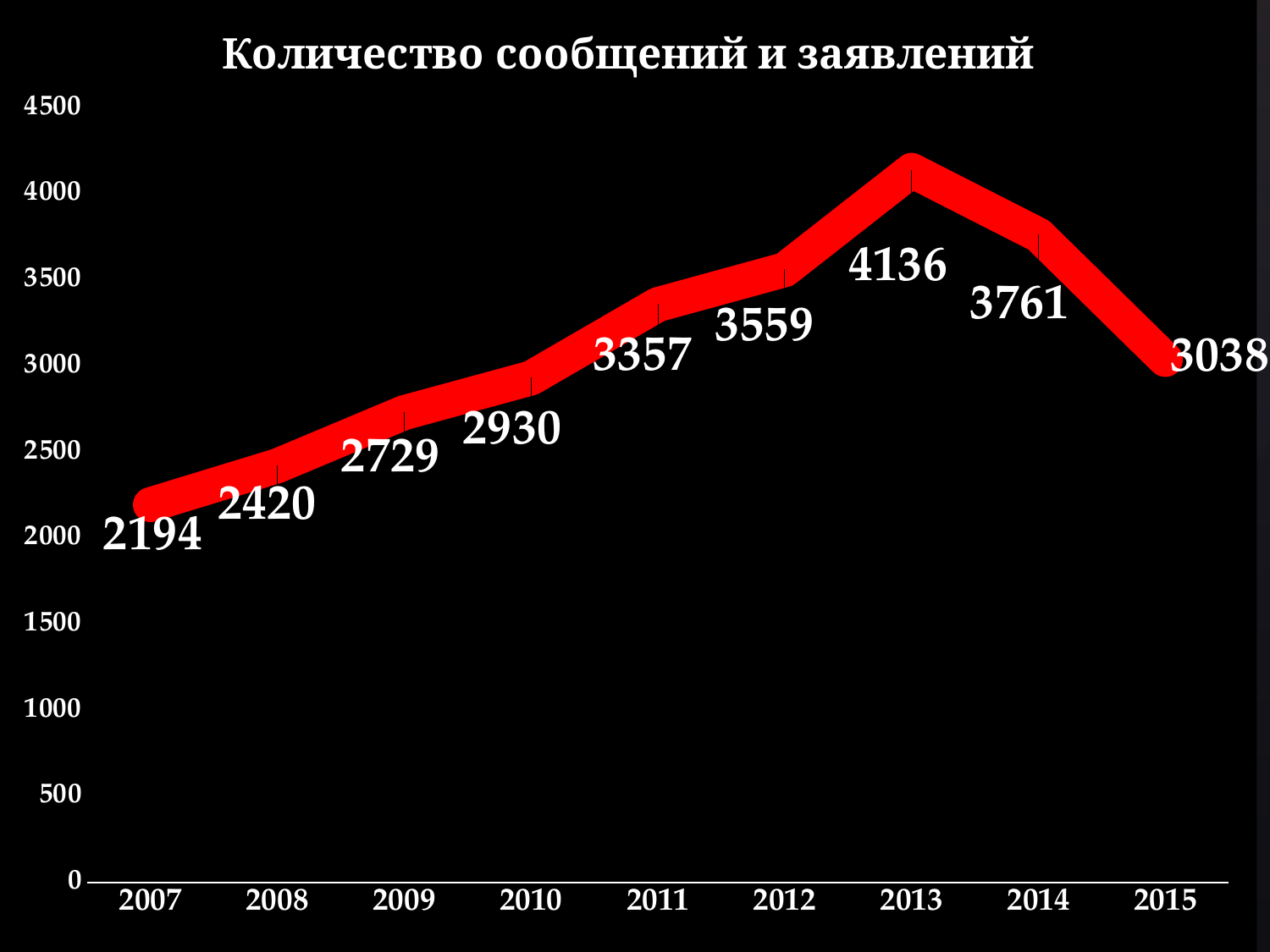

### Chart: Количество сообщений и заявлений

| Category | сообщения |
|---|---|
| 2007 | 2194.0 |
| 2008 | 2420.0 |
| 2009 | 2729.0 |
| 2010 | 2930.0 |
| 2011 | 3357.0 |
| 2012 | 3559.0 |
| 2013 | 4136.0 |
| 2014 | 3761.0 |
| 2015 | 3038.0 |